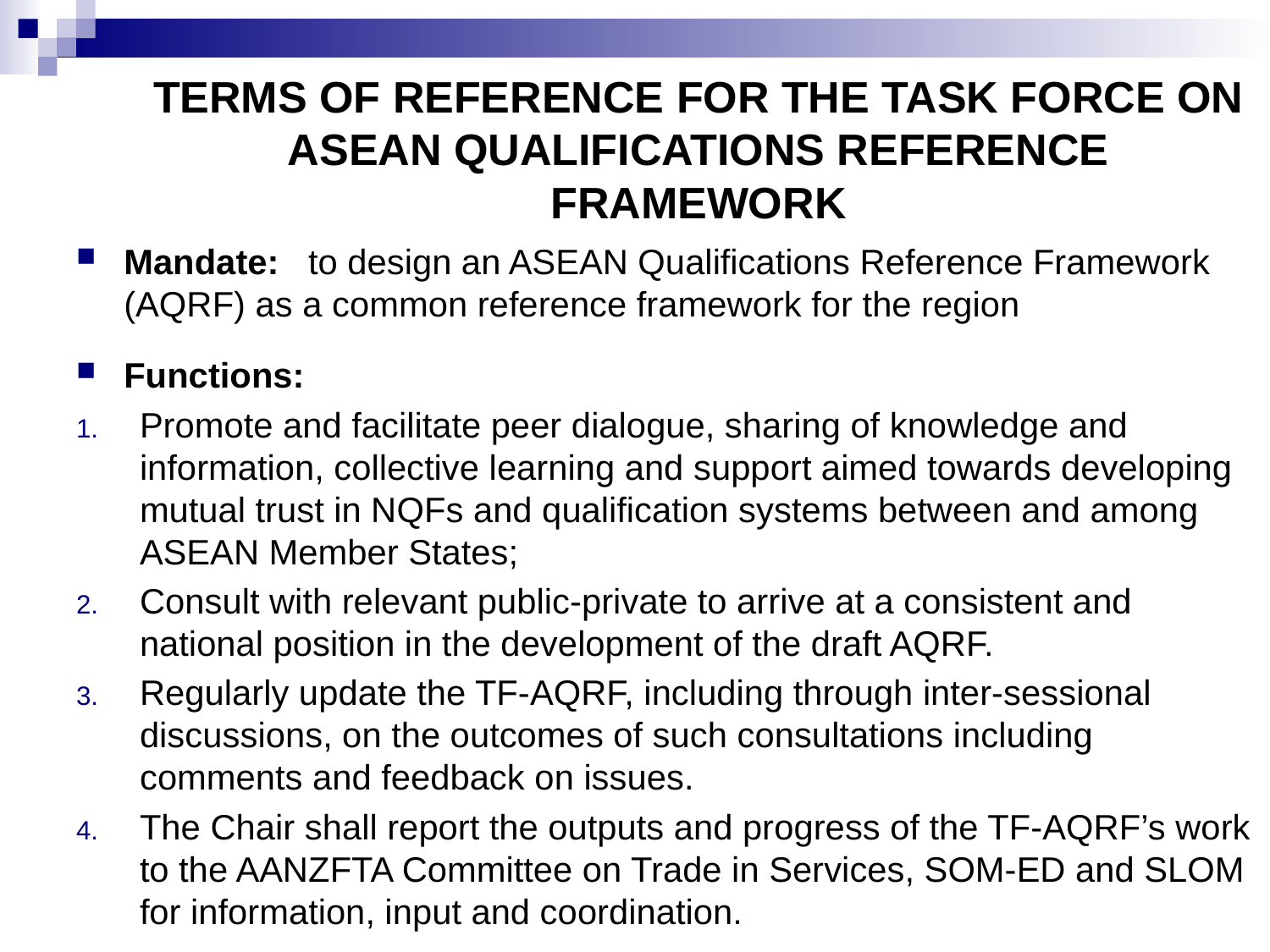

# TERMS OF REFERENCE FOR THE TASK FORCE ON ASEAN QUALIFICATIONS REFERENCE FRAMEWORK
Mandate:   to design an ASEAN Qualifications Reference Framework (AQRF) as a common reference framework for the region

Functions:
Promote and facilitate peer dialogue, sharing of knowledge and information, collective learning and support aimed towards developing mutual trust in NQFs and qualification systems between and among ASEAN Member States;
Consult with relevant public-private to arrive at a consistent and national position in the development of the draft AQRF.
Regularly update the TF-AQRF, including through inter-sessional discussions, on the outcomes of such consultations including comments and feedback on issues.
The Chair shall report the outputs and progress of the TF-AQRF’s work to the AANZFTA Committee on Trade in Services, SOM-ED and SLOM for information, input and coordination.